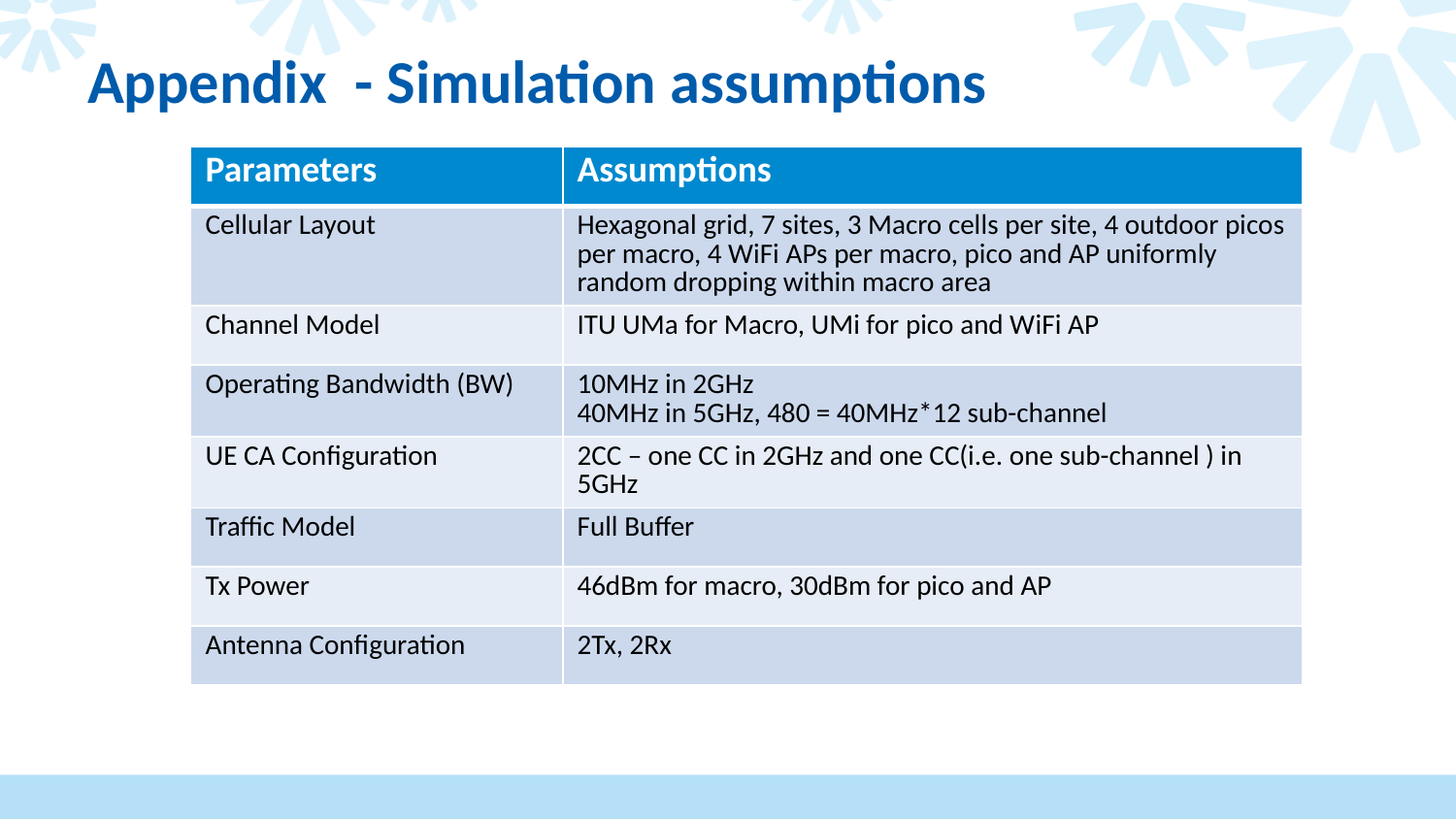

# Appendix  - Simulation assumptions
| Parameters | Assumptions |
| --- | --- |
| Cellular Layout | Hexagonal grid, 7 sites, 3 Macro cells per site, 4 outdoor picos per macro, 4 WiFi APs per macro, pico and AP uniformly random dropping within macro area |
| Channel Model | ITU UMa for Macro, UMi for pico and WiFi AP |
| Operating Bandwidth (BW) | 10MHz in 2GHz 40MHz in 5GHz, 480 = 40MHz\*12 sub-channel |
| UE CA Configuration | 2CC – one CC in 2GHz and one CC(i.e. one sub-channel ) in 5GHz |
| Traffic Model | Full Buffer |
| Tx Power | 46dBm for macro, 30dBm for pico and AP |
| Antenna Configuration | 2Tx, 2Rx |